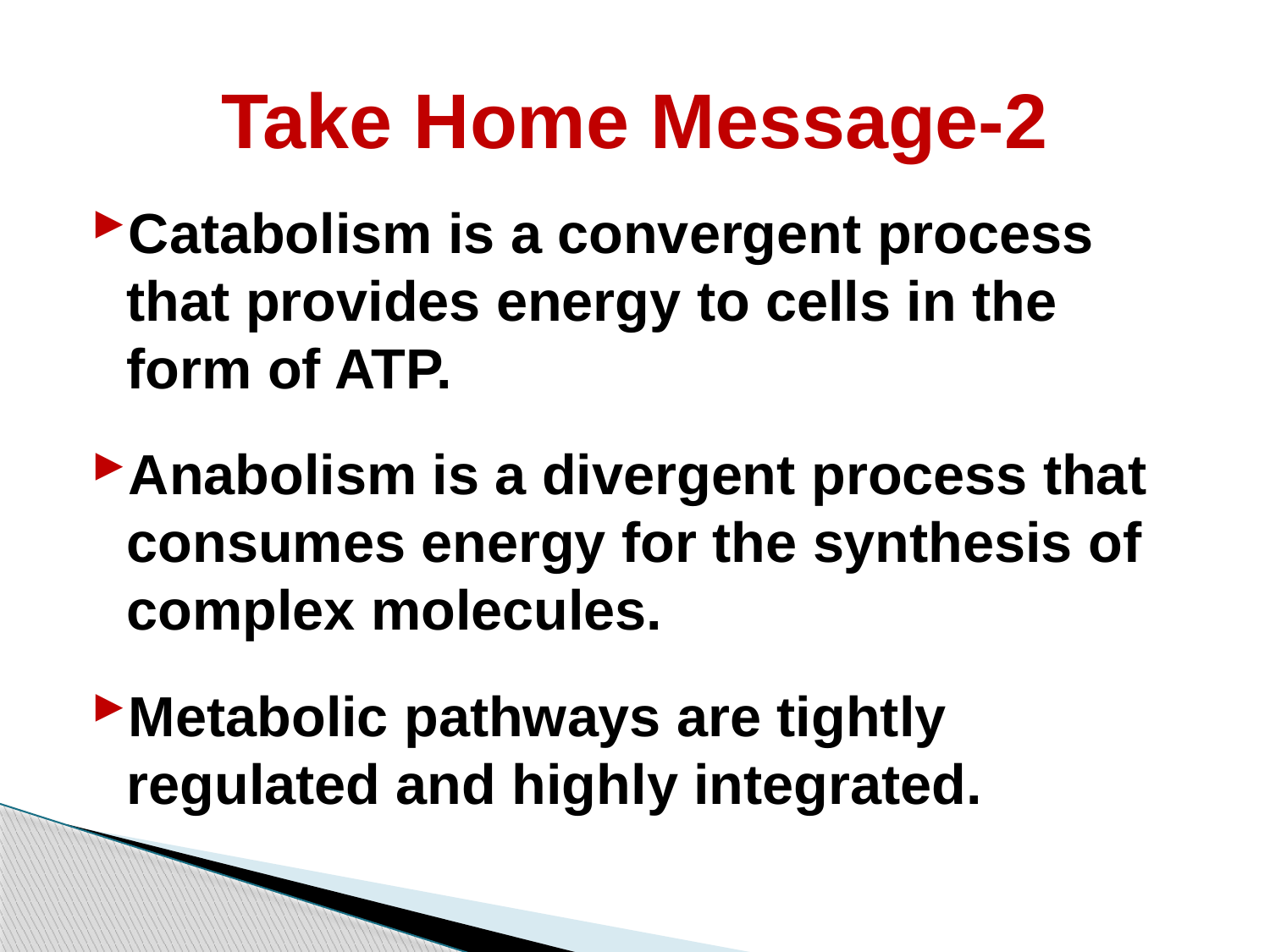

# Take Home Message-2
Catabolism is a convergent process that provides energy to cells in the form of ATP.
Anabolism is a divergent process that consumes energy for the synthesis of complex molecules.
Metabolic pathways are tightly regulated and highly integrated.